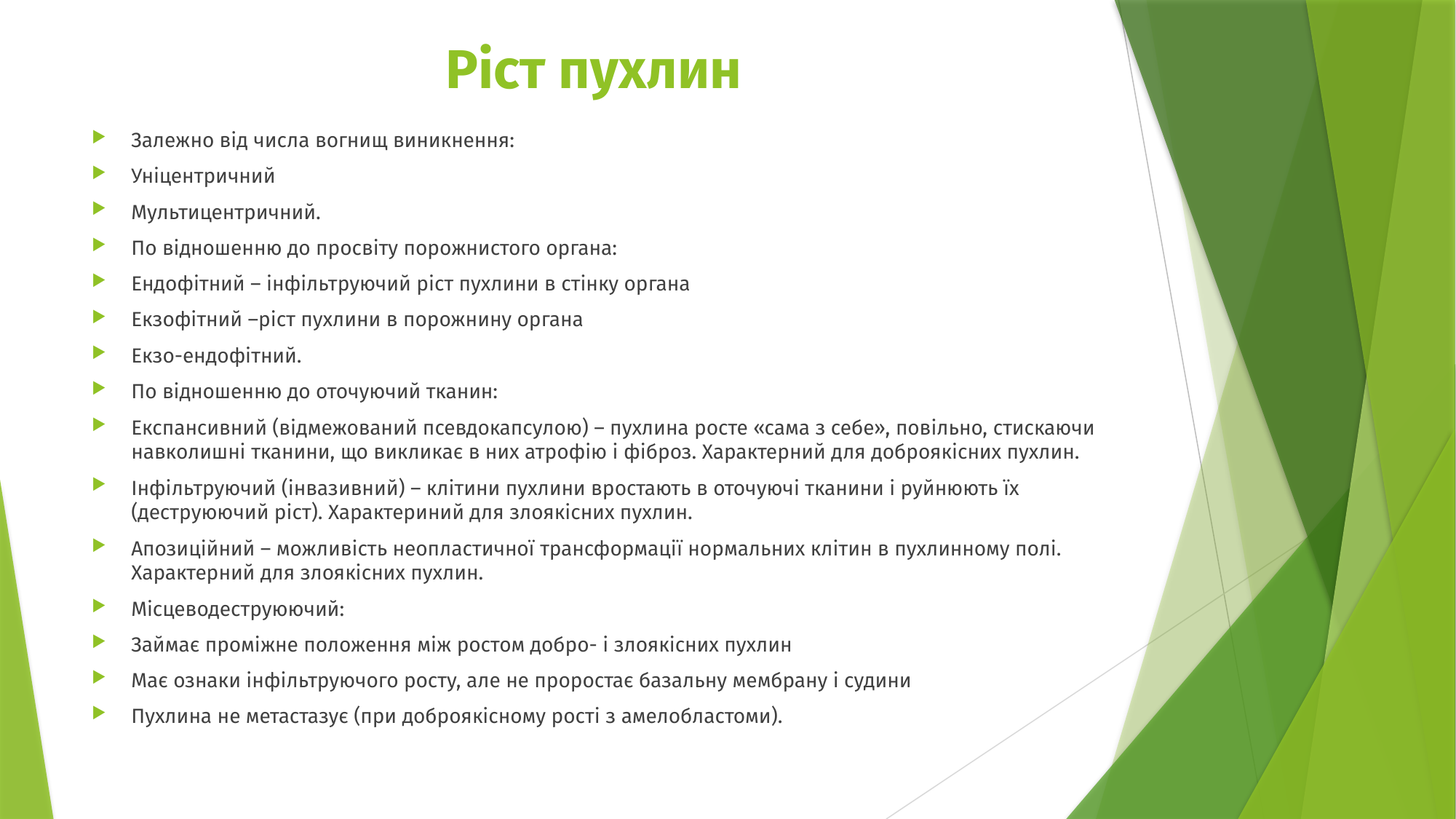

# Ріст пухлин
Залежно від числа вогнищ виникнення:
Уніцентричний
Мультицентричний.
По відношенню до просвіту порожнистого органа:
Ендофітний – інфільтруючий ріст пухлини в стінку органа
Екзофітний –ріст пухлини в порожнину органа
Екзо-ендофітний.
По відношенню до оточуючий тканин:
Експансивний (відмежований псевдокапсулою) – пухлина росте «сама з себе», повільно, стискаючи навколишні тканини, що викликає в них атрофію і фіброз. Характерний для доброякісних пухлин.
Інфільтруючий (інвазивний) – клітини пухлини вростають в оточуючі тканини і руйнюють їх (деструюючий ріст). Характериний для злоякісних пухлин.
Апозиційний – можливість неопластичної трансформації нормальних клітин в пухлинному полі. Характерний для злоякісних пухлин.
Місцеводеструюючий:
Займає проміжне положення між ростом добро- і злоякісних пухлин
Має ознаки інфільтруючого росту, але не проростає базальну мембрану і судини
Пухлина не метастазує (при доброякісному рості з амелобластоми).